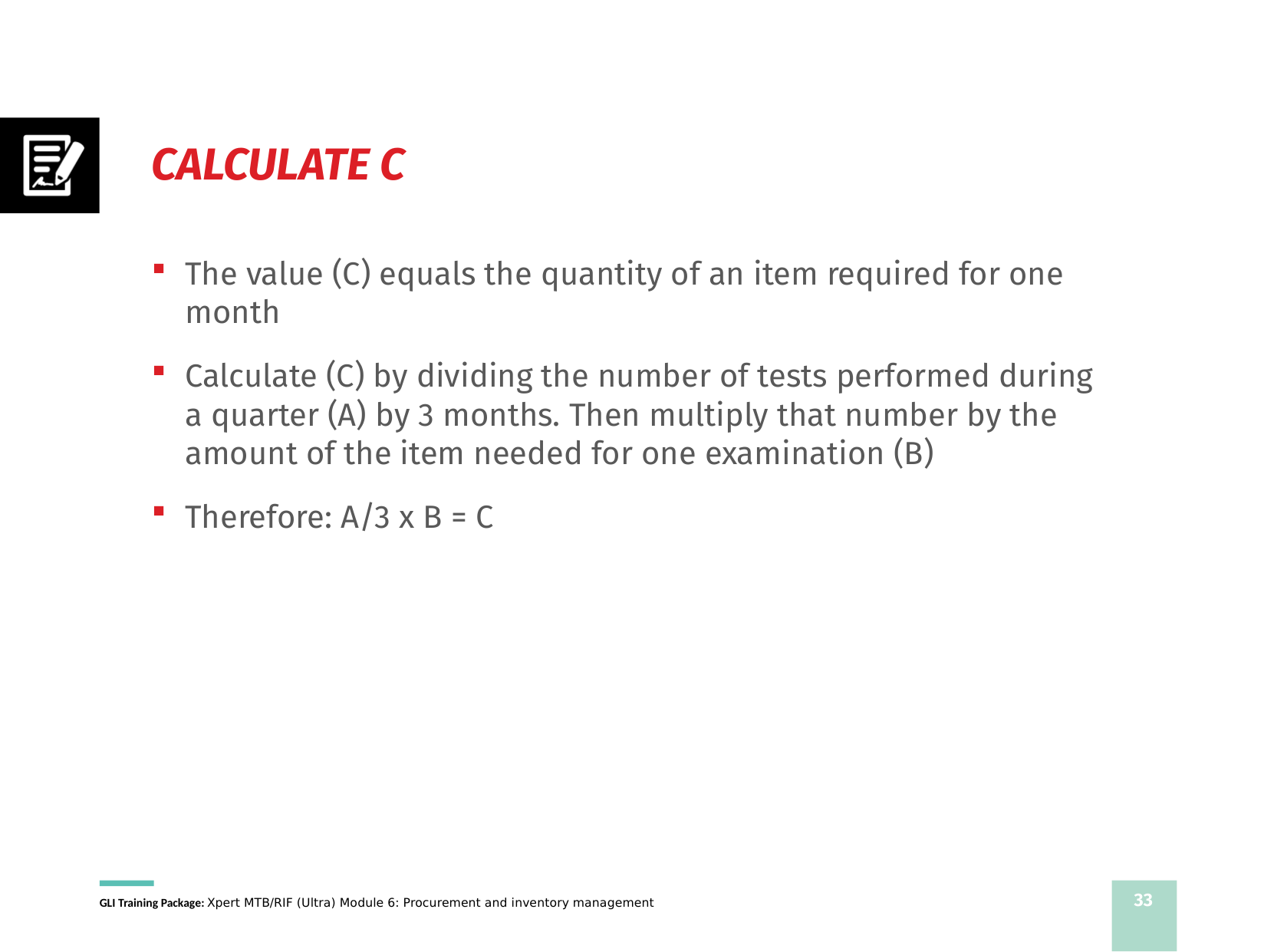

# CALCULATE C
The value (C) equals the quantity of an item required for one month
Calculate (C) by dividing the number of tests performed during a quarter (A) by 3 months. Then multiply that number by the amount of the item needed for one examination (B)
Therefore: A/3 x B = C